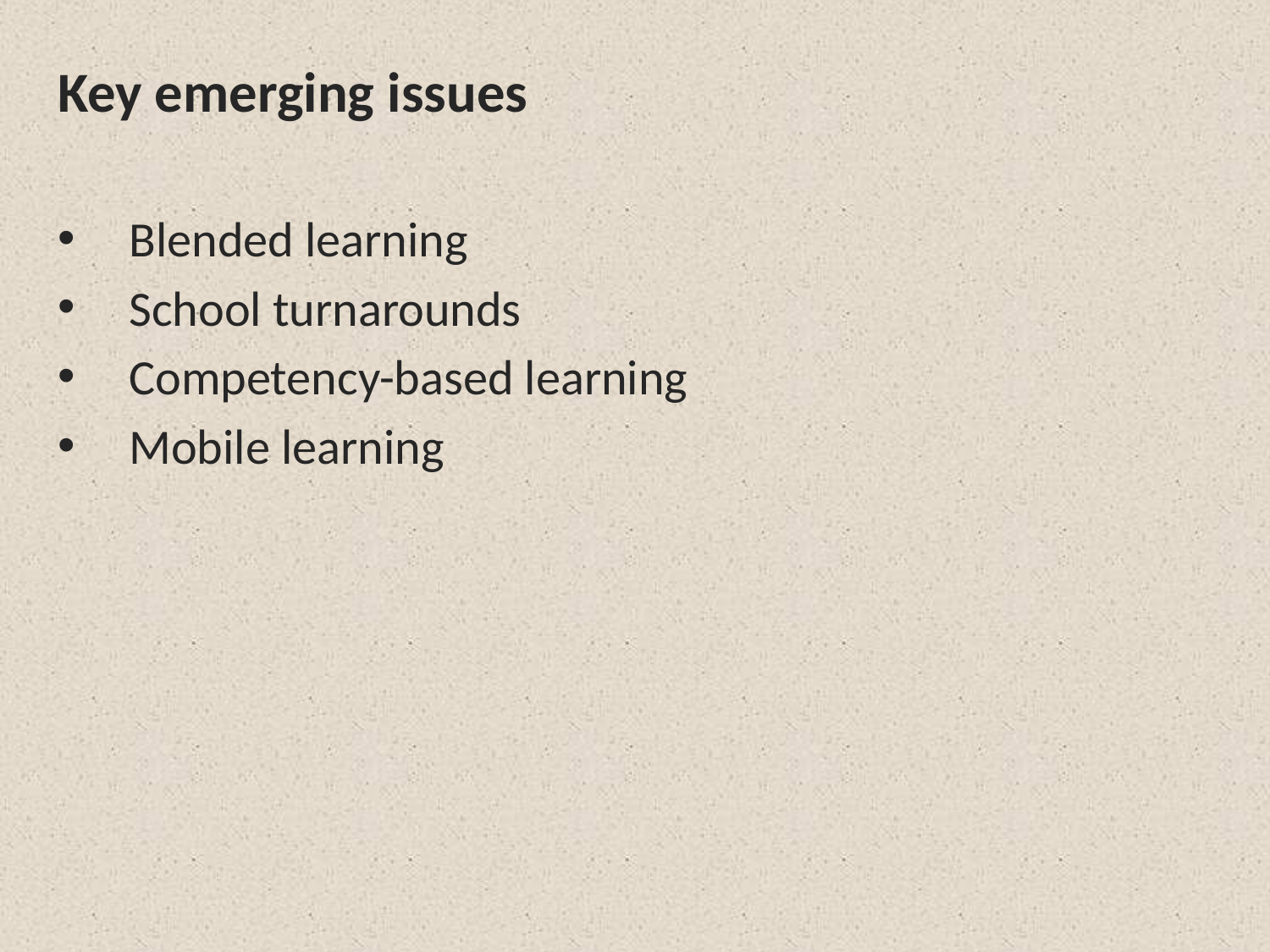

Key emerging issues

Blended learning
School turnarounds
Competency-based learning
Mobile learning